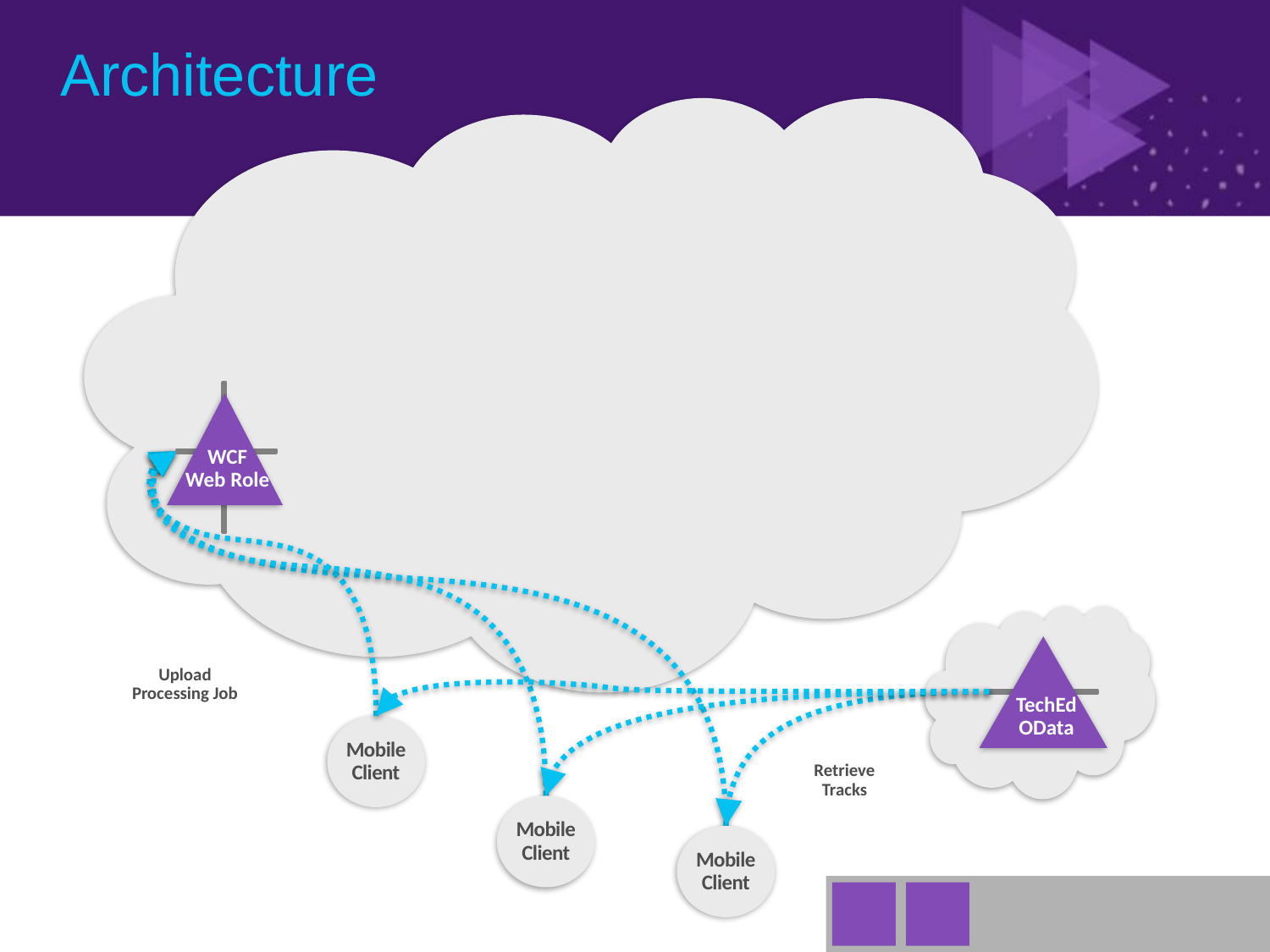

# Architecture

WCF
Web Role

TechEd
OData
Upload
Processing Job

Mobile
Client
Retrieve
Tracks

Mobile
Client

Mobile
Client